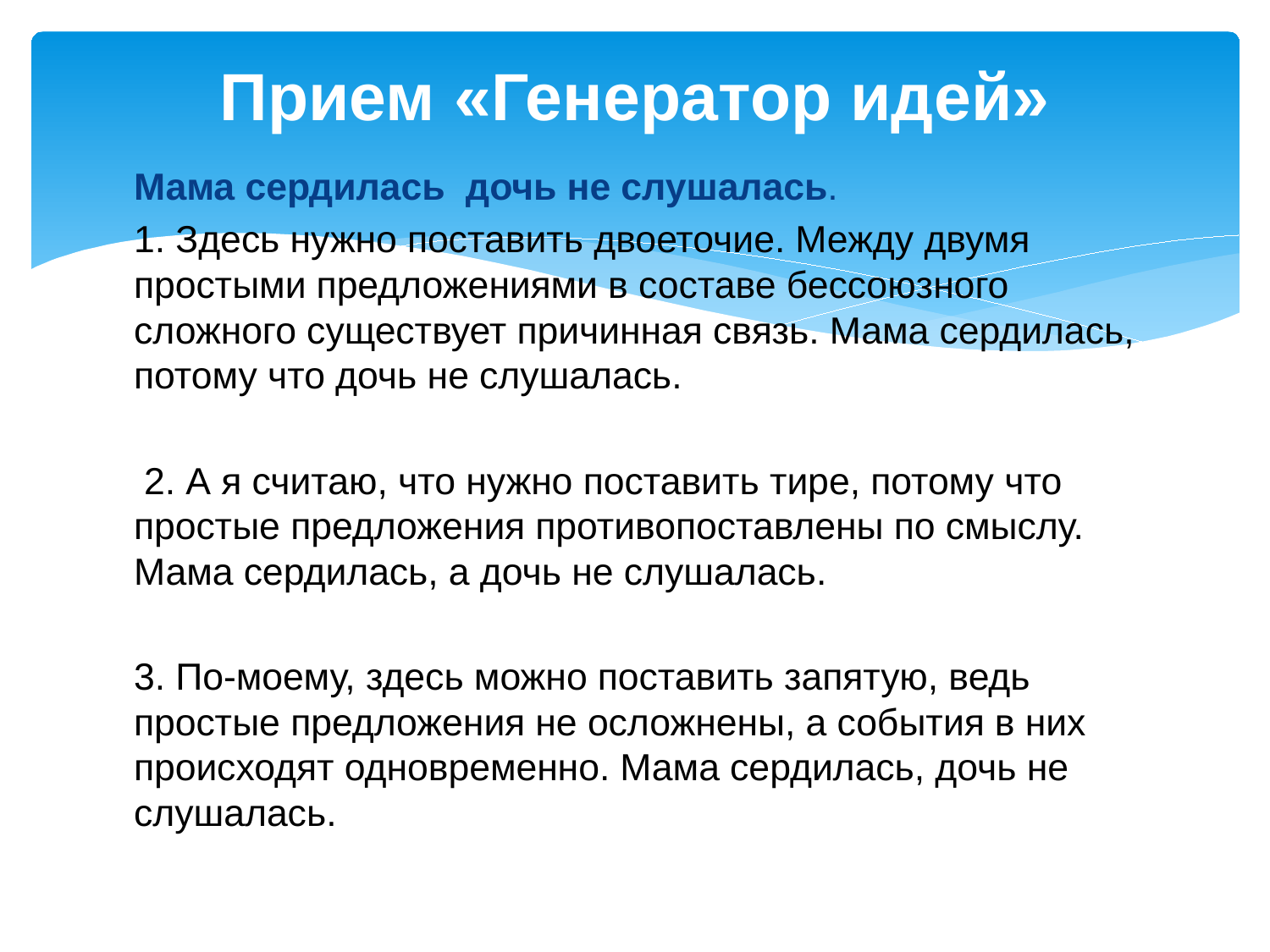

# Прием «Генератор идей»
Мама сердилась  дочь не слушалась.
1. Здесь нужно поставить двоеточие. Между двумя простыми предложениями в составе бессоюзного сложного существует причинная связь. Мама сердилась, потому что дочь не слушалась.

 2. А я считаю, что нужно поставить тире, потому что простые предложения противопоставлены по смыслу. Мама сердилась, а дочь не слушалась.

3. По-моему, здесь можно поставить запятую, ведь простые предложения не осложнены, а события в них происходят одновременно. Мама сердилась, дочь не слушалась.